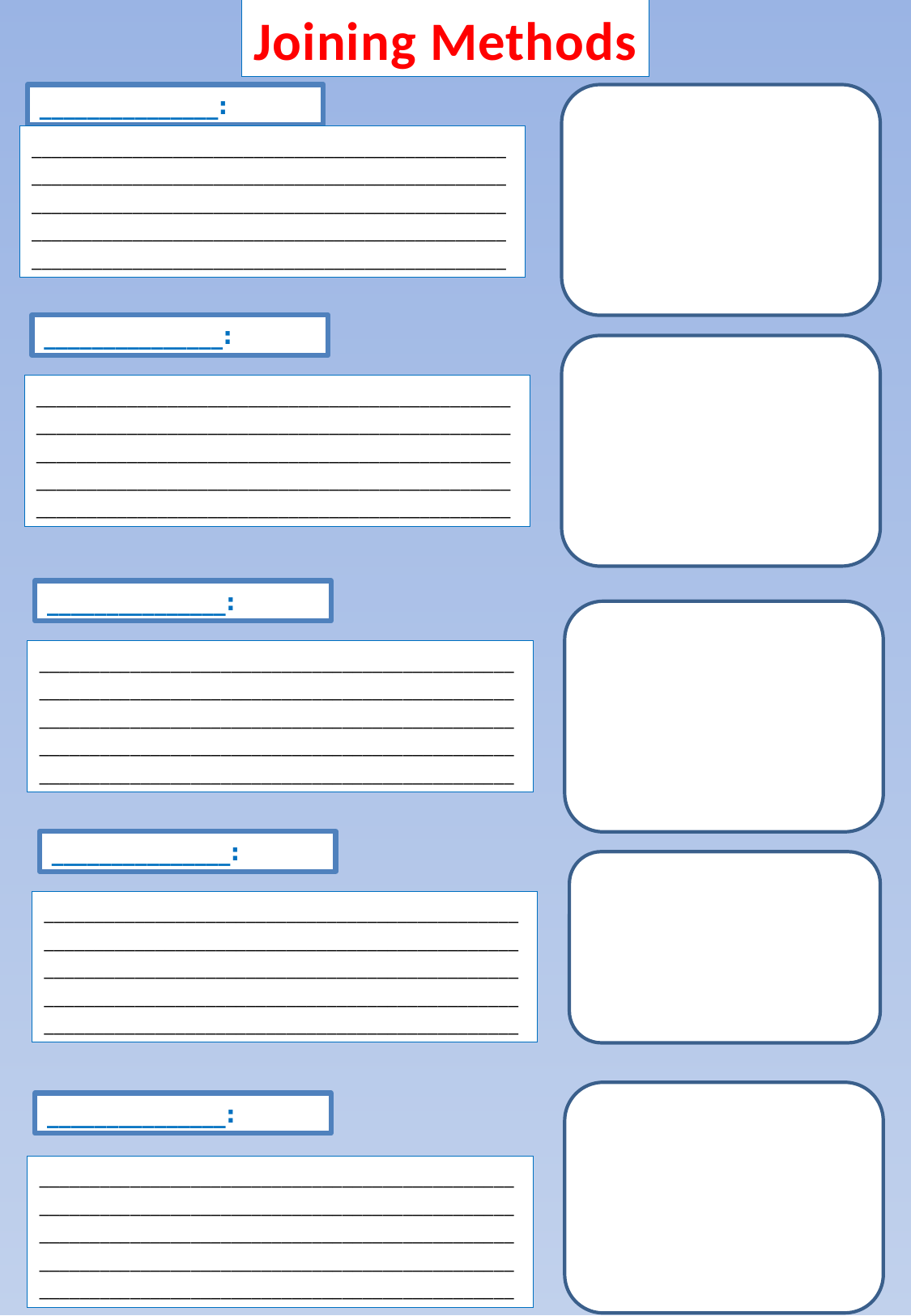

Joining Methods
_______________:

___________________________________________________________________________________________________________________________________________________________________________________________________________________________________________
_______________:

___________________________________________________________________________________________________________________________________________________________________________________________________________________________________________
_______________:

___________________________________________________________________________________________________________________________________________________________________________________________________________________________________________
_______________:

___________________________________________________________________________________________________________________________________________________________________________________________________________________________________________

_______________:
___________________________________________________________________________________________________________________________________________________________________________________________________________________________________________